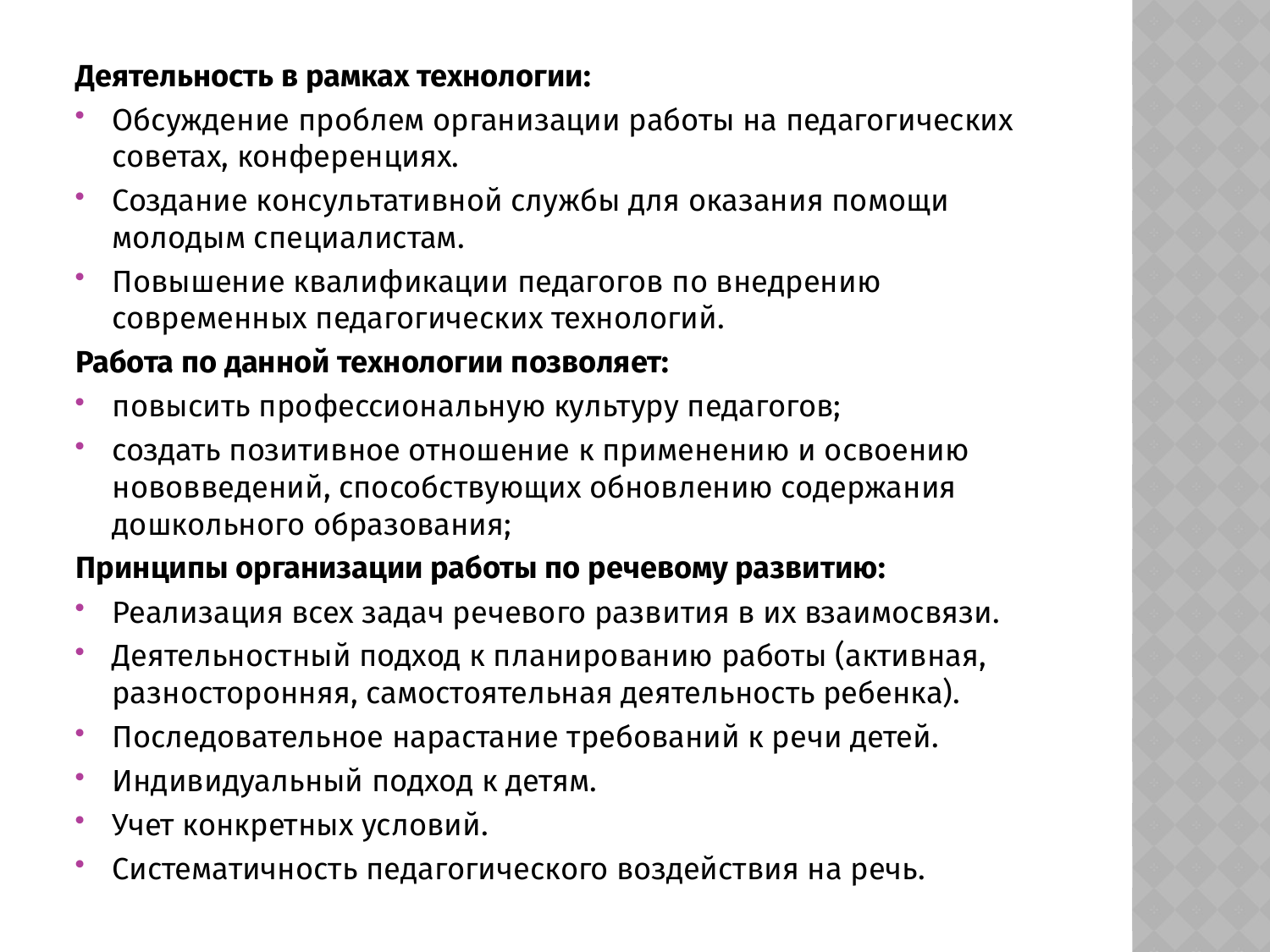

Деятельность в рамках технологии:
Обсуждение проблем организации работы на педагогических советах, конференциях.
Создание консультативной службы для оказания помощи молодым специалистам.
Повышение квалификации педагогов по внедрению современных педагогических технологий.
Работа по данной технологии позволяет:
повысить профессиональную культуру педагогов;
создать позитивное отношение к применению и освоению нововведений, способствующих обновлению содержания дошкольного образования;
Принципы организации работы по речевому развитию:
Реализация всех задач речевого развития в их взаимосвязи.
Деятельностный подход к планированию работы (активная, разносторонняя, самостоятельная деятельность ребенка).
Последовательное нарастание требований к речи детей.
Индивидуальный подход к детям.
Учет конкретных условий.
Систематичность педагогического воздействия на речь.